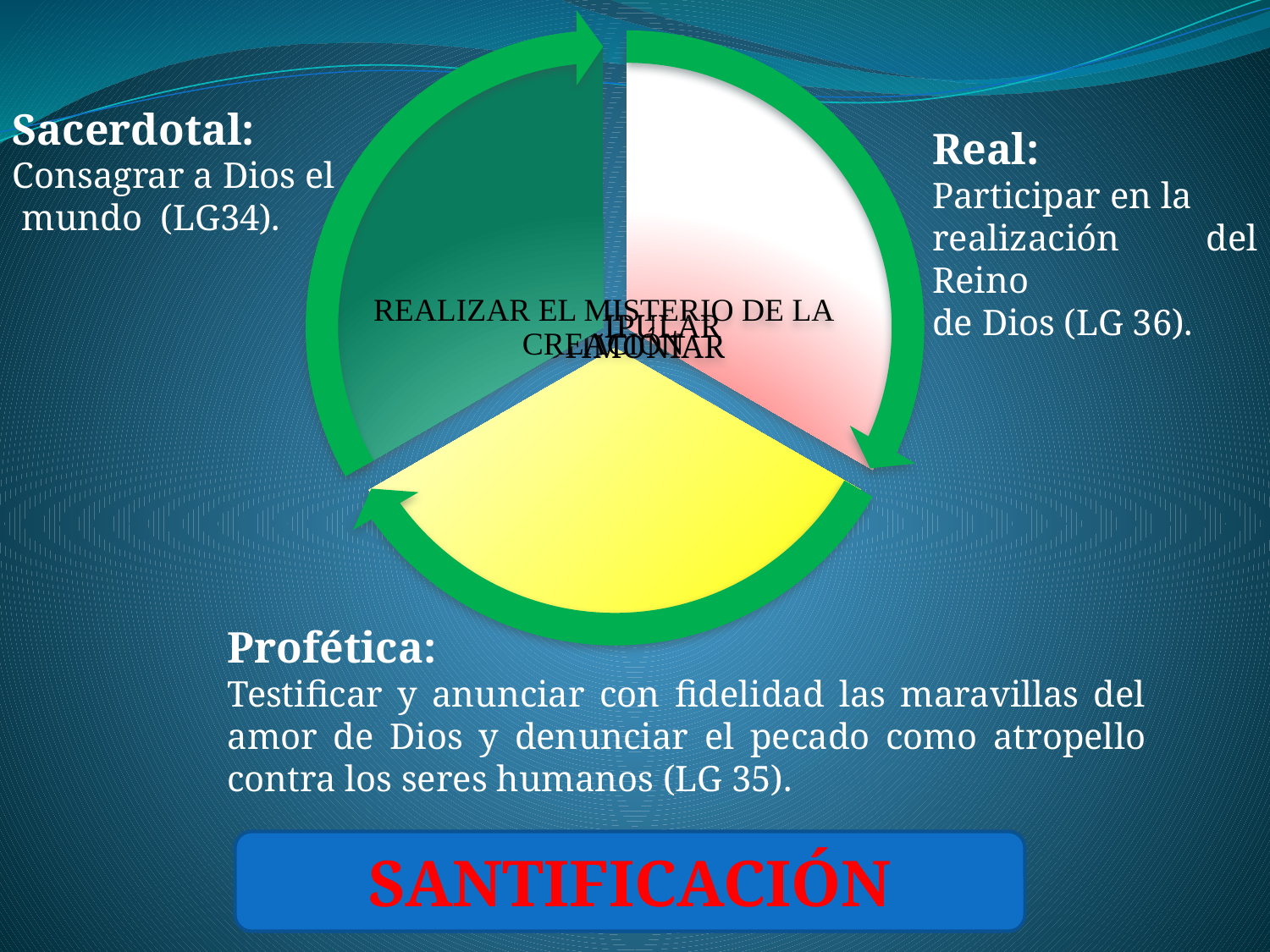

DISCIPULAR
TESTIMONIAR
REALIZAR EL MISTERIO DE LA CREACIÓN
Sacerdotal:
Consagrar a Dios el
 mundo  (LG34).
Real:
Participar en la
realización del Reino
de Dios (LG 36).
Profética:
Testificar y anunciar con fidelidad las maravillas del amor de Dios y denunciar el pecado como atropello contra los seres humanos (LG 35).
SANTIFICACIÓN